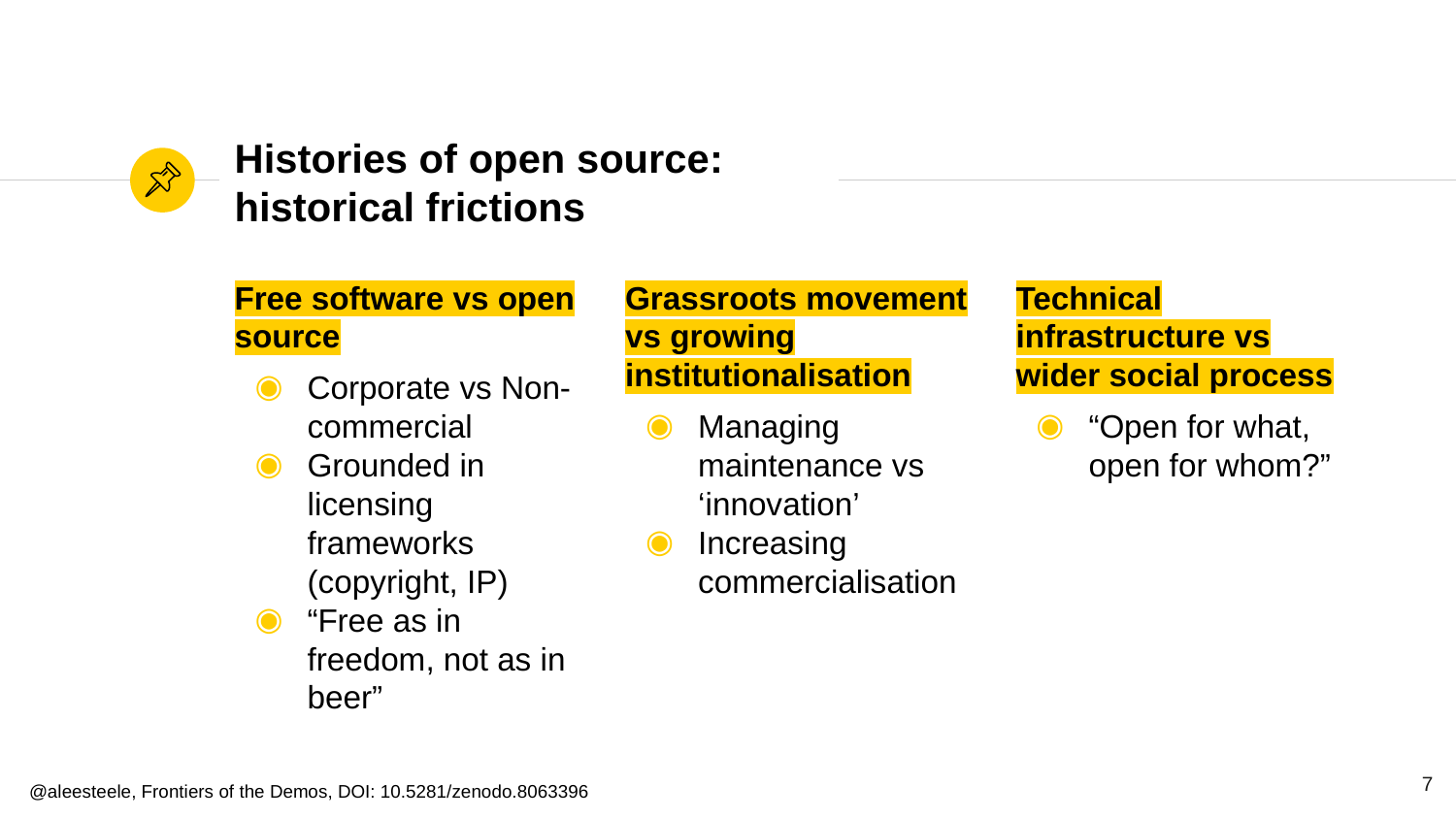

# Histories of open source: historical frictions

Free software vs open source
Corporate vs Non-commercial
Grounded in licensing frameworks (copyright, IP)
“Free as in freedom, not as in beer”
Grassroots movement vs growing institutionalisation
Managing maintenance vs ‘innovation’
Increasing commercialisation
Technical infrastructure vs wider social process
“Open for what, open for whom?”

7
@aleesteele, Frontiers of the Demos, DOI: 10.5281/zenodo.8063396